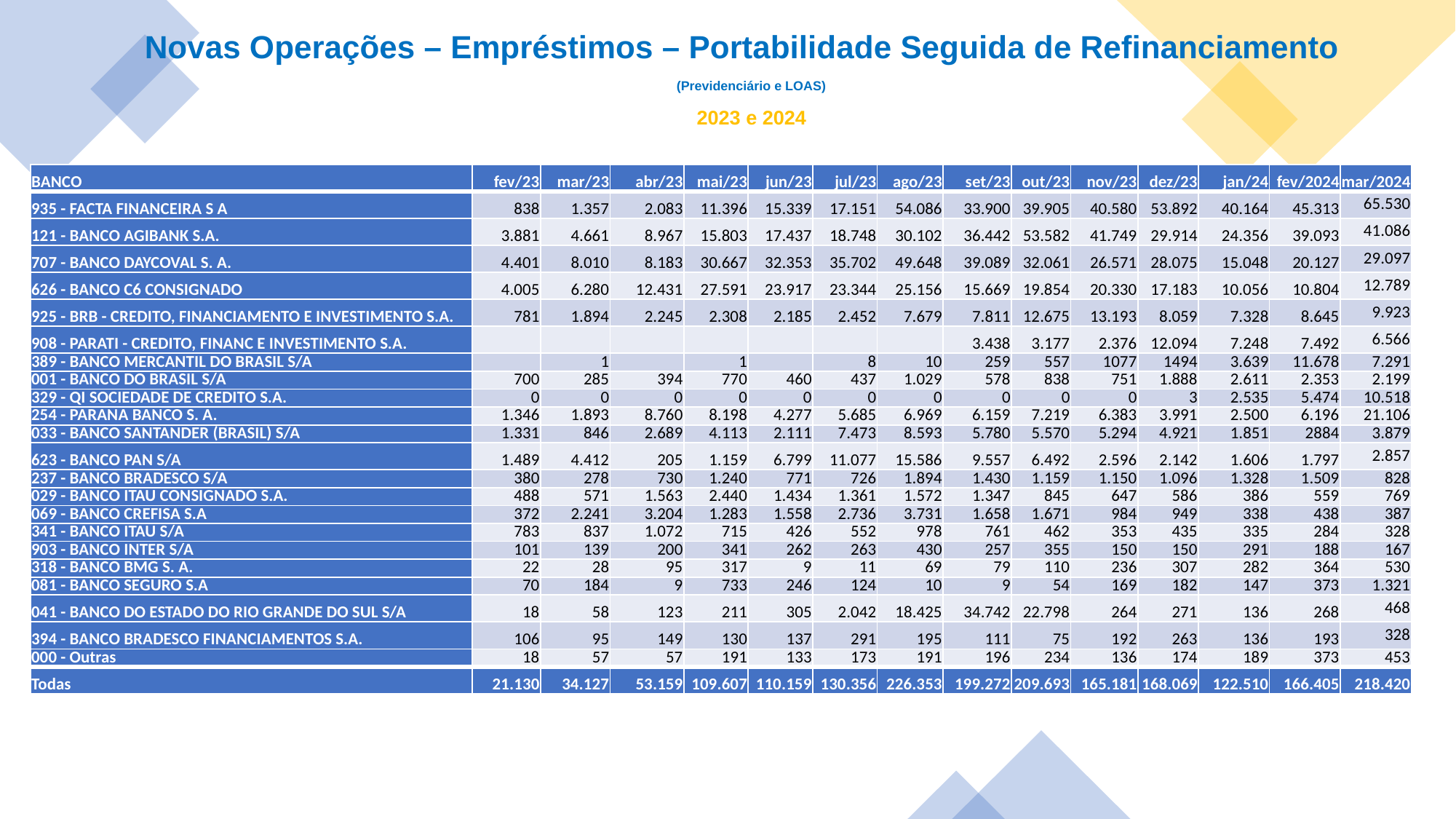

Novas Operações – Empréstimos – Portabilidade Seguida de Refinanciamento

(Previdenciário e LOAS)
2023 e 2024

| BANCO | fev/23 | mar/23 | abr/23 | mai/23 | jun/23 | jul/23 | ago/23 | set/23 | out/23 | nov/23 | dez/23 | jan/24 | fev/2024 | mar/2024 |
| --- | --- | --- | --- | --- | --- | --- | --- | --- | --- | --- | --- | --- | --- | --- |
| 935 - FACTA FINANCEIRA S A | 838 | 1.357 | 2.083 | 11.396 | 15.339 | 17.151 | 54.086 | 33.900 | 39.905 | 40.580 | 53.892 | 40.164 | 45.313 | 65.530 |
| 121 - BANCO AGIBANK S.A. | 3.881 | 4.661 | 8.967 | 15.803 | 17.437 | 18.748 | 30.102 | 36.442 | 53.582 | 41.749 | 29.914 | 24.356 | 39.093 | 41.086 |
| 707 - BANCO DAYCOVAL S. A. | 4.401 | 8.010 | 8.183 | 30.667 | 32.353 | 35.702 | 49.648 | 39.089 | 32.061 | 26.571 | 28.075 | 15.048 | 20.127 | 29.097 |
| 626 - BANCO C6 CONSIGNADO | 4.005 | 6.280 | 12.431 | 27.591 | 23.917 | 23.344 | 25.156 | 15.669 | 19.854 | 20.330 | 17.183 | 10.056 | 10.804 | 12.789 |
| 925 - BRB - CREDITO, FINANCIAMENTO E INVESTIMENTO S.A. | 781 | 1.894 | 2.245 | 2.308 | 2.185 | 2.452 | 7.679 | 7.811 | 12.675 | 13.193 | 8.059 | 7.328 | 8.645 | 9.923 |
| 908 - PARATI - CREDITO, FINANC E INVESTIMENTO S.A. |  |  |  |  |  |  |  | 3.438 | 3.177 | 2.376 | 12.094 | 7.248 | 7.492 | 6.566 |
| 389 - BANCO MERCANTIL DO BRASIL S/A |  | 1 |  | 1 |  | 8 | 10 | 259 | 557 | 1077 | 1494 | 3.639 | 11.678 | 7.291 |
| 001 - BANCO DO BRASIL S/A | 700 | 285 | 394 | 770 | 460 | 437 | 1.029 | 578 | 838 | 751 | 1.888 | 2.611 | 2.353 | 2.199 |
| 329 - QI SOCIEDADE DE CREDITO S.A. | 0 | 0 | 0 | 0 | 0 | 0 | 0 | 0 | 0 | 0 | 3 | 2.535 | 5.474 | 10.518 |
| 254 - PARANA BANCO S. A. | 1.346 | 1.893 | 8.760 | 8.198 | 4.277 | 5.685 | 6.969 | 6.159 | 7.219 | 6.383 | 3.991 | 2.500 | 6.196 | 21.106 |
| 033 - BANCO SANTANDER (BRASIL) S/A | 1.331 | 846 | 2.689 | 4.113 | 2.111 | 7.473 | 8.593 | 5.780 | 5.570 | 5.294 | 4.921 | 1.851 | 2884 | 3.879 |
| 623 - BANCO PAN S/A | 1.489 | 4.412 | 205 | 1.159 | 6.799 | 11.077 | 15.586 | 9.557 | 6.492 | 2.596 | 2.142 | 1.606 | 1.797 | 2.857 |
| 237 - BANCO BRADESCO S/A | 380 | 278 | 730 | 1.240 | 771 | 726 | 1.894 | 1.430 | 1.159 | 1.150 | 1.096 | 1.328 | 1.509 | 828 |
| 029 - BANCO ITAU CONSIGNADO S.A. | 488 | 571 | 1.563 | 2.440 | 1.434 | 1.361 | 1.572 | 1.347 | 845 | 647 | 586 | 386 | 559 | 769 |
| 069 - BANCO CREFISA S.A | 372 | 2.241 | 3.204 | 1.283 | 1.558 | 2.736 | 3.731 | 1.658 | 1.671 | 984 | 949 | 338 | 438 | 387 |
| 341 - BANCO ITAU S/A | 783 | 837 | 1.072 | 715 | 426 | 552 | 978 | 761 | 462 | 353 | 435 | 335 | 284 | 328 |
| 903 - BANCO INTER S/A | 101 | 139 | 200 | 341 | 262 | 263 | 430 | 257 | 355 | 150 | 150 | 291 | 188 | 167 |
| 318 - BANCO BMG S. A. | 22 | 28 | 95 | 317 | 9 | 11 | 69 | 79 | 110 | 236 | 307 | 282 | 364 | 530 |
| 081 - BANCO SEGURO S.A | 70 | 184 | 9 | 733 | 246 | 124 | 10 | 9 | 54 | 169 | 182 | 147 | 373 | 1.321 |
| 041 - BANCO DO ESTADO DO RIO GRANDE DO SUL S/A | 18 | 58 | 123 | 211 | 305 | 2.042 | 18.425 | 34.742 | 22.798 | 264 | 271 | 136 | 268 | 468 |
| 394 - BANCO BRADESCO FINANCIAMENTOS S.A. | 106 | 95 | 149 | 130 | 137 | 291 | 195 | 111 | 75 | 192 | 263 | 136 | 193 | 328 |
| 000 - Outras | 18 | 57 | 57 | 191 | 133 | 173 | 191 | 196 | 234 | 136 | 174 | 189 | 373 | 453 |
| Todas | 21.130 | 34.127 | 53.159 | 109.607 | 110.159 | 130.356 | 226.353 | 199.272 | 209.693 | 165.181 | 168.069 | 122.510 | 166.405 | 218.420 |